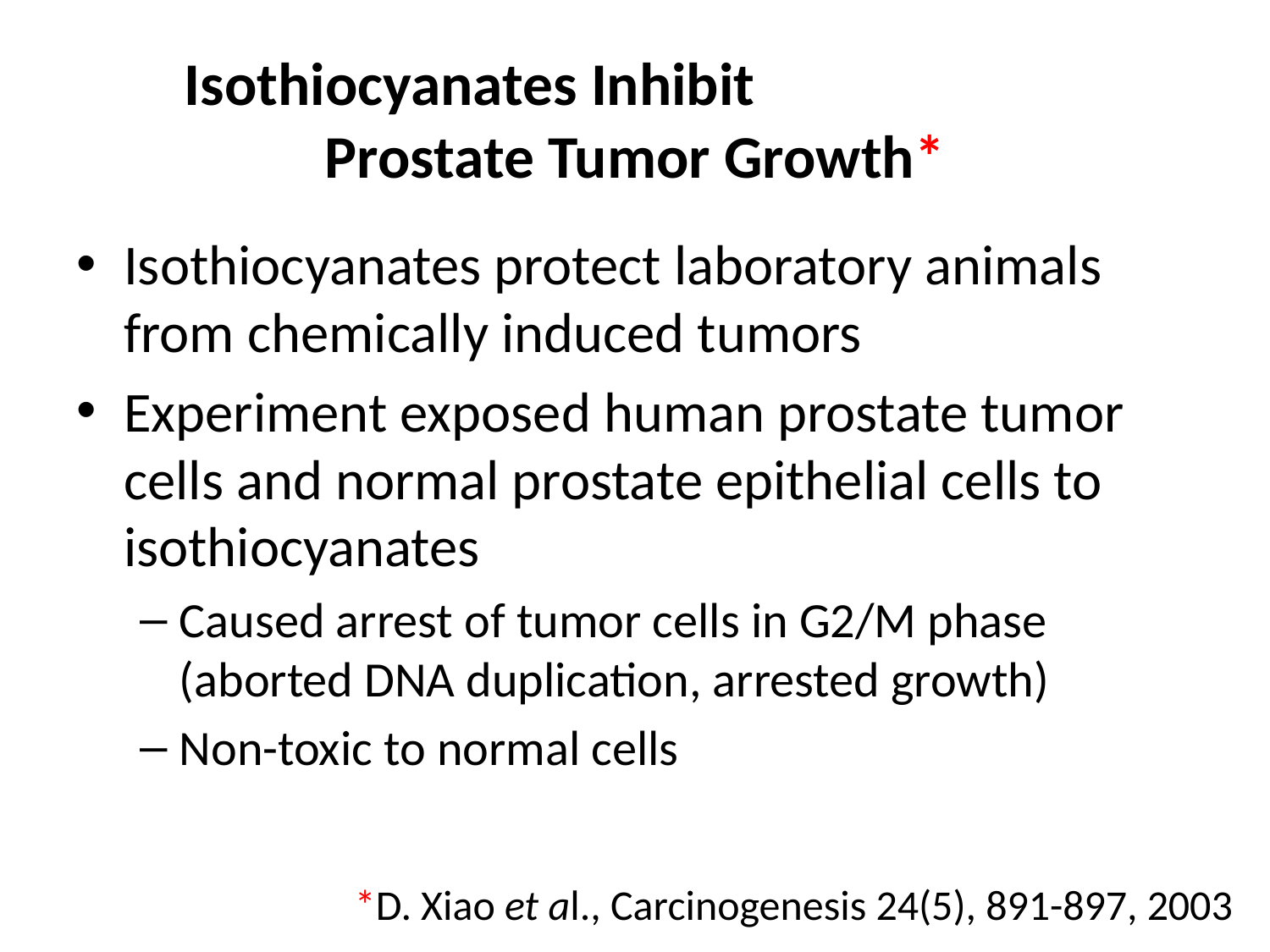

# Isothiocyanates Inhibit                         Prostate Tumor Growth*
Isothiocyanates protect laboratory animals from chemically induced tumors
Experiment exposed human prostate tumor cells and normal prostate epithelial cells to isothiocyanates
Caused arrest of tumor cells in G2/M phase (aborted DNA duplication, arrested growth)
Non-toxic to normal cells

*D. Xiao et al., Carcinogenesis 24(5), 891-897, 2003